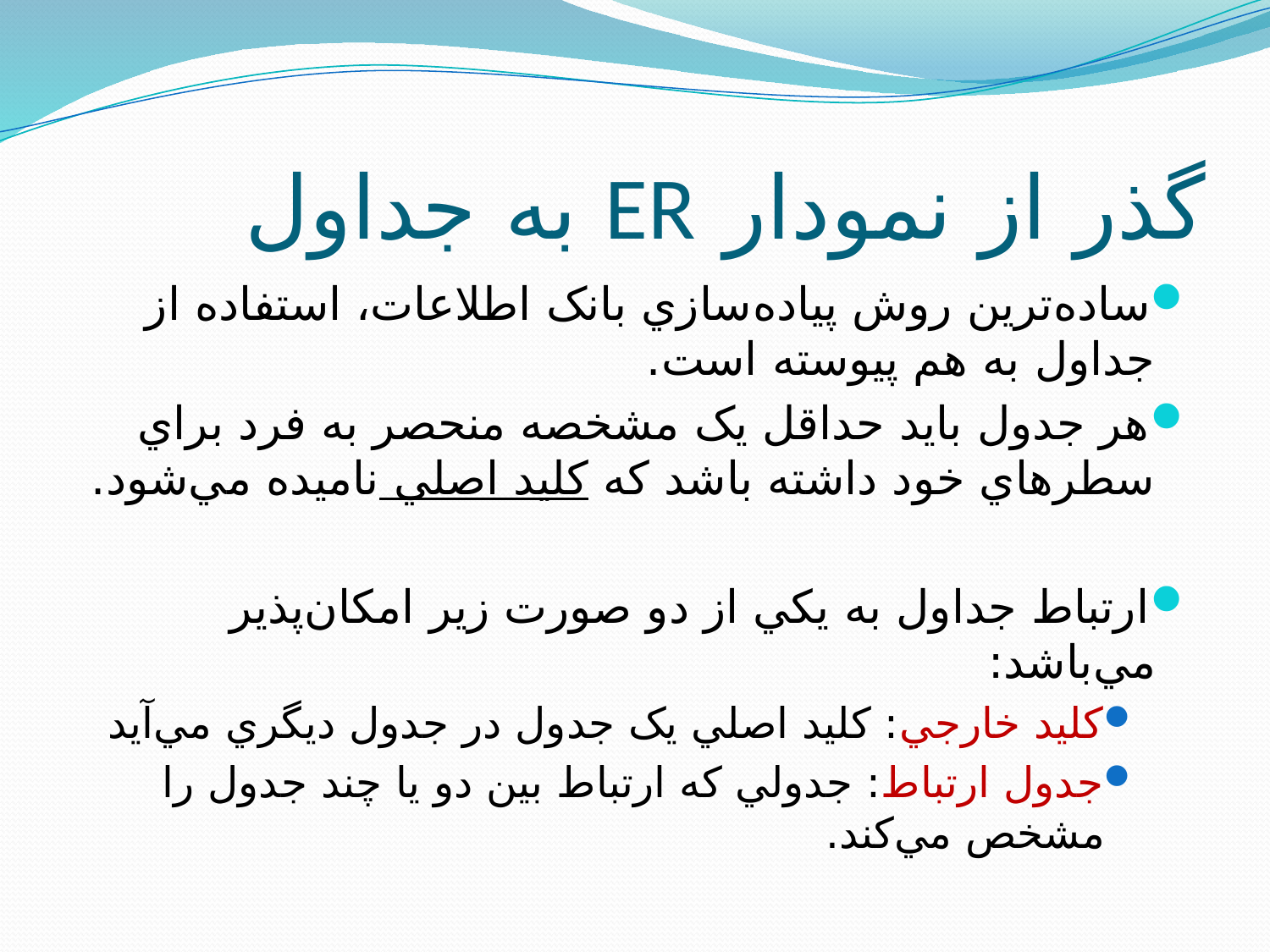

# گذر از نمودار ER به جداول
ساده‌ترين روش پياده‌سازي بانک اطلاعات، استفاده از جداول به هم پيوسته است.
هر جدول بايد حداقل يک مشخصه منحصر به فرد براي سطرهاي خود داشته باشد که کليد اصلي ناميده مي‌شود.

ارتباط جداول به يکي از دو صورت زير امکان‌پذير مي‌باشد:
کليد خارجي: کليد اصلي يک جدول در جدول ديگري مي‌آيد
جدول ارتباط: جدولي که ارتباط بين دو يا چند جدول را مشخص مي‌کند.